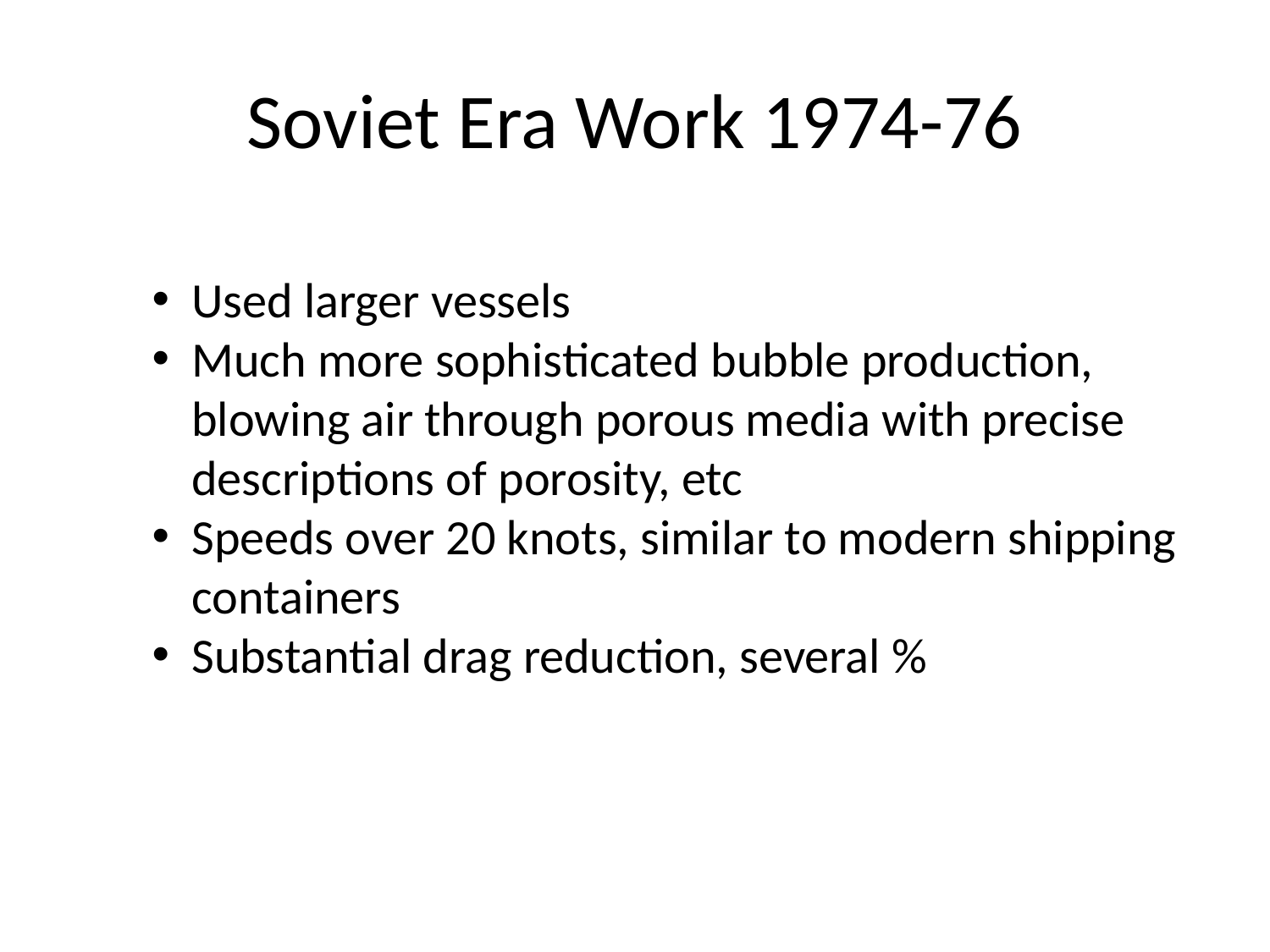

# Soviet Era Work 1974-76
Used larger vessels
Much more sophisticated bubble production, blowing air through porous media with precise descriptions of porosity, etc
Speeds over 20 knots, similar to modern shipping containers
Substantial drag reduction, several %